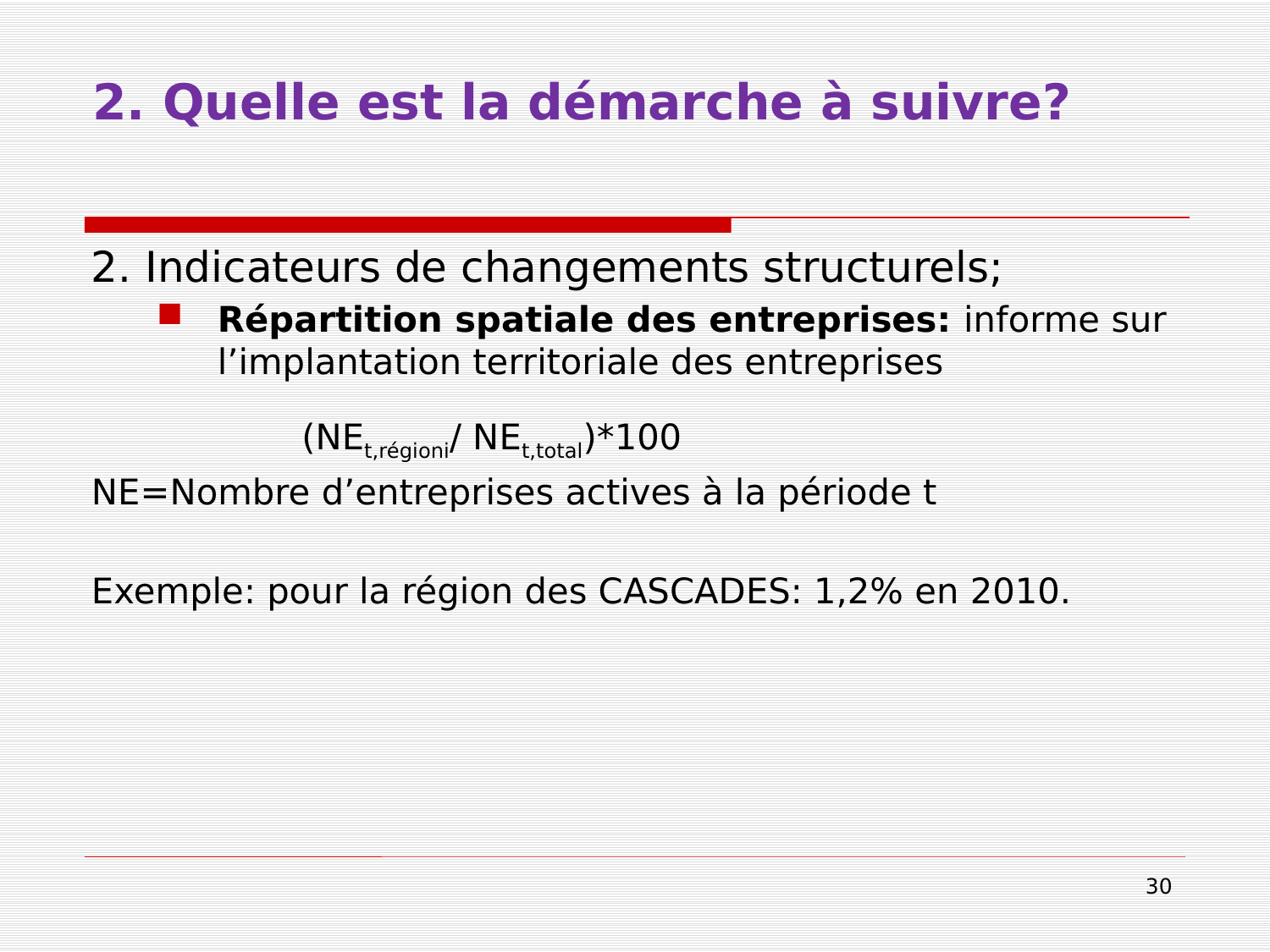

# 2. Quelle est la démarche à suivre?
2. Indicateurs de changements structurels;
Répartition spatiale des entreprises: informe sur l’implantation territoriale des entreprises
		 (NEt,régioni/ NEt,total)*100
NE=Nombre d’entreprises actives à la période t

Exemple: pour la région des CASCADES: 1,2% en 2010.

30